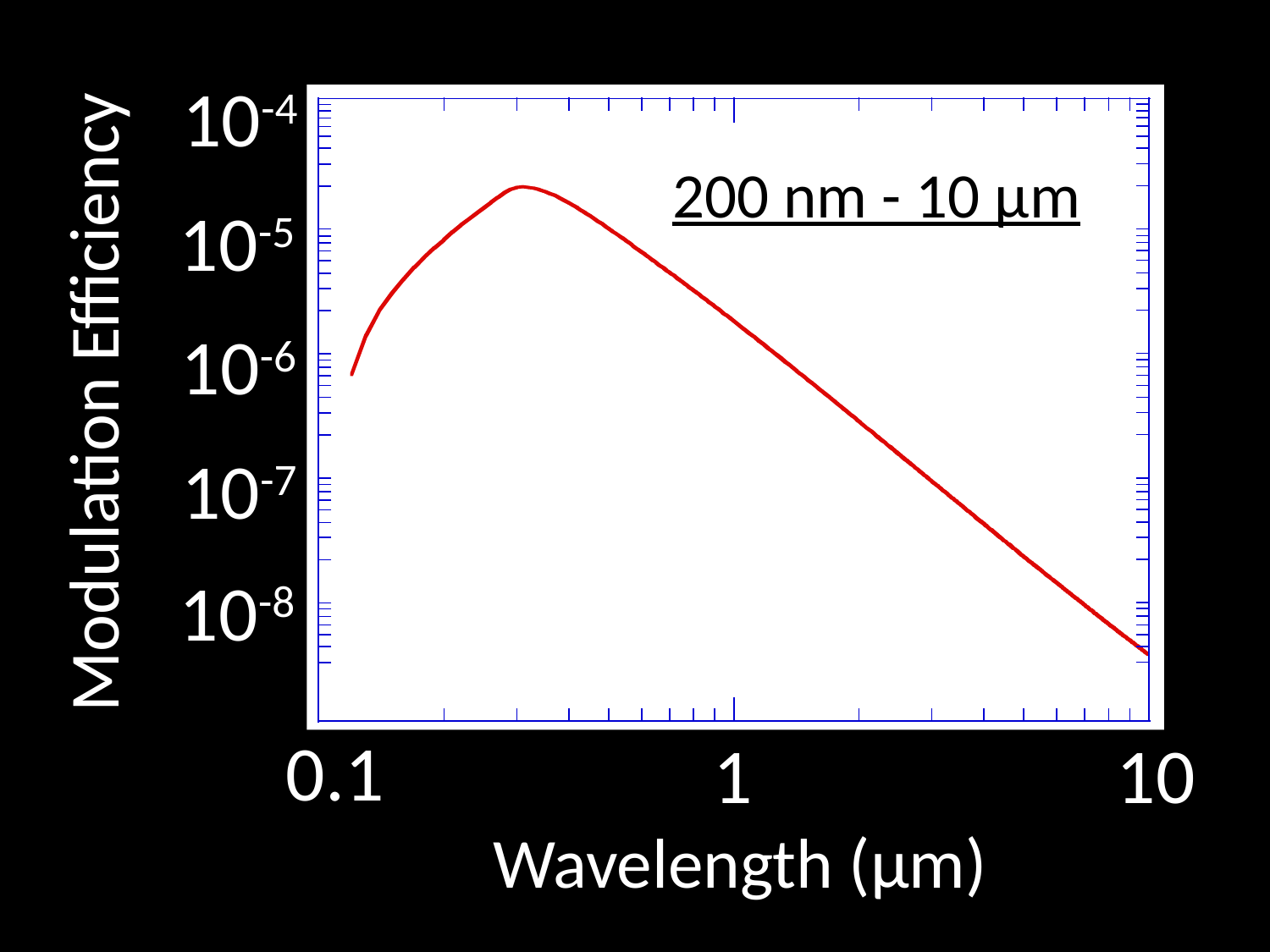

10-4

200 nm - 10 μm
10-5
10-6
Modulation Efficiency
10-7
10-8
0.1
1
10
Wavelength (μm)